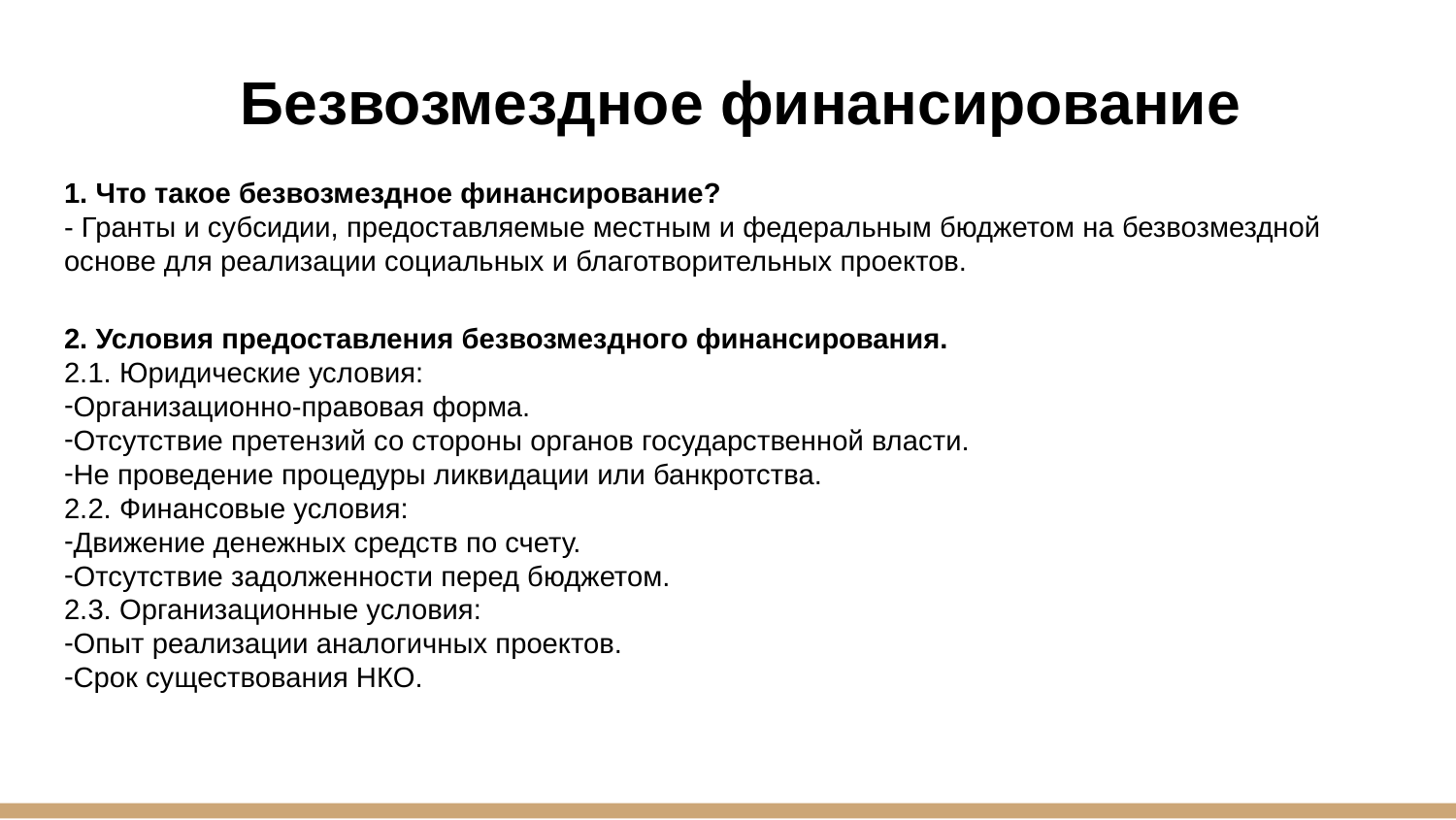

Безвозмездное финансирование
1. Что такое безвозмездное финансирование?
- Гранты и субсидии, предоставляемые местным и федеральным бюджетом на безвозмездной основе для реализации социальных и благотворительных проектов.

2. Условия предоставления безвозмездного финансирования.
2.1. Юридические условия:
Организационно-правовая форма.
Отсутствие претензий со стороны органов государственной власти.
Не проведение процедуры ликвидации или банкротства.
2.2. Финансовые условия:
Движение денежных средств по счету.
Отсутствие задолженности перед бюджетом.
2.3. Организационные условия:
Опыт реализации аналогичных проектов.
Срок существования НКО.